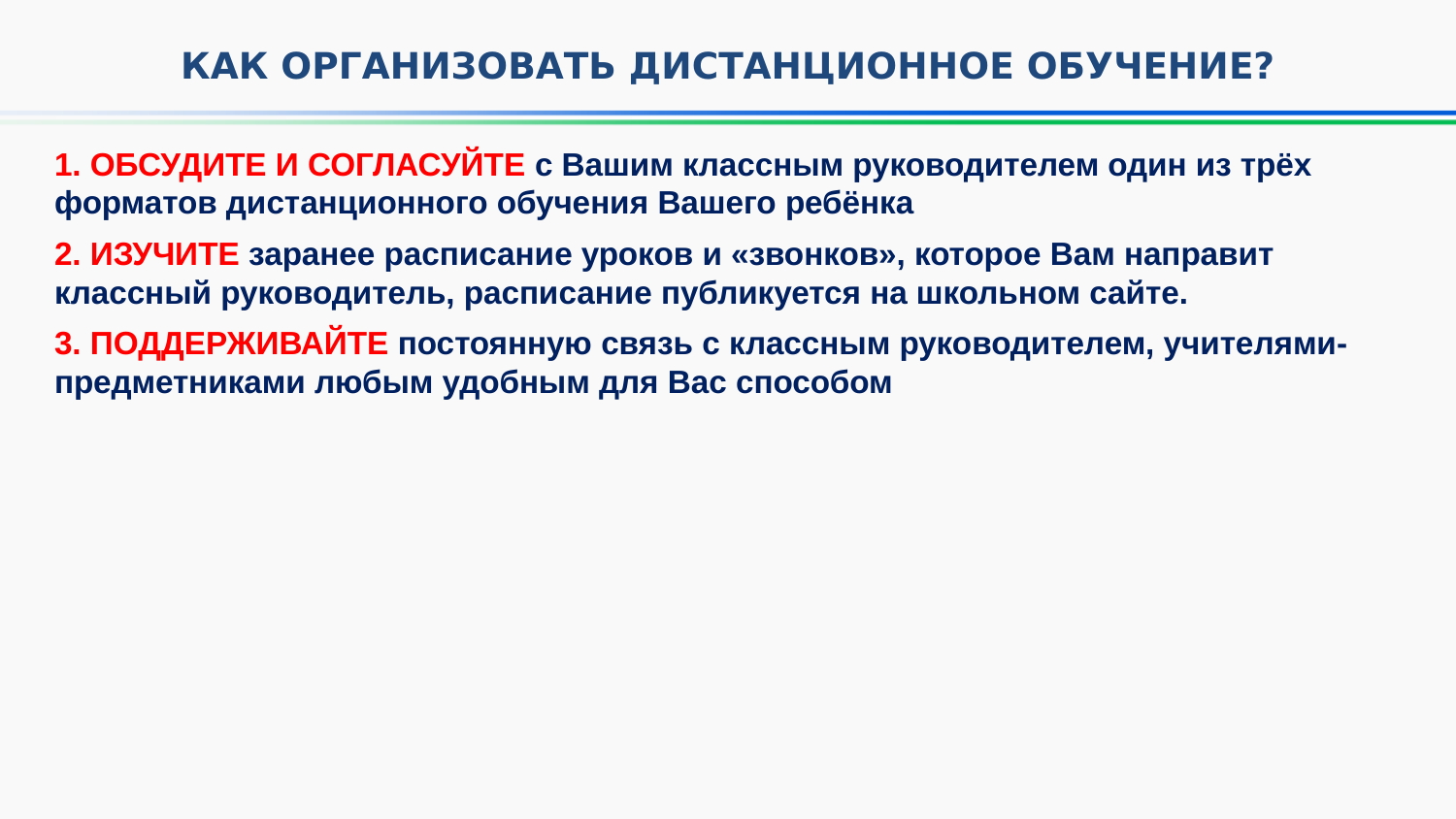

КАК ОРГАНИЗОВАТЬ ДИСТАНЦИОННОЕ ОБУЧЕНИЕ?
1. ОБСУДИТЕ И СОГЛАСУЙТЕ с Вашим классным руководителем один из трёх форматов дистанционного обучения Вашего ребёнка
2. ИЗУЧИТЕ заранее расписание уроков и «звонков», которое Вам направит классный руководитель, расписание публикуется на школьном сайте.
3. ПОДДЕРЖИВАЙТЕ постоянную связь с классным руководителем, учителями-предметниками любым удобным для Вас способом